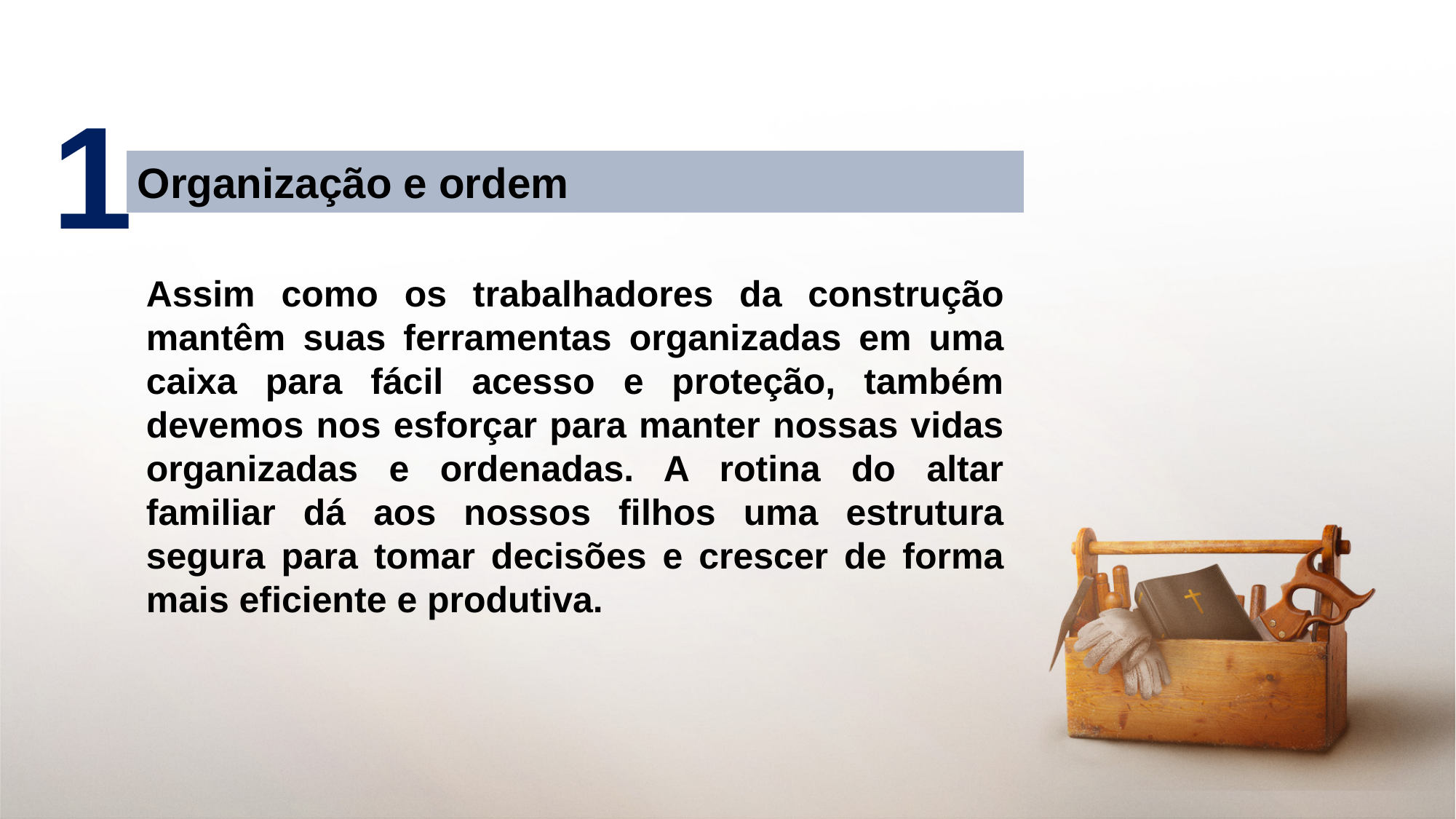

1
Organização e ordem
Assim como os trabalhadores da construção mantêm suas ferramentas organizadas em uma caixa para fácil acesso e proteção, também devemos nos esforçar para manter nossas vidas organizadas e ordenadas. A rotina do altar familiar dá aos nossos filhos uma estrutura segura para tomar decisões e crescer de forma mais eficiente e produtiva.